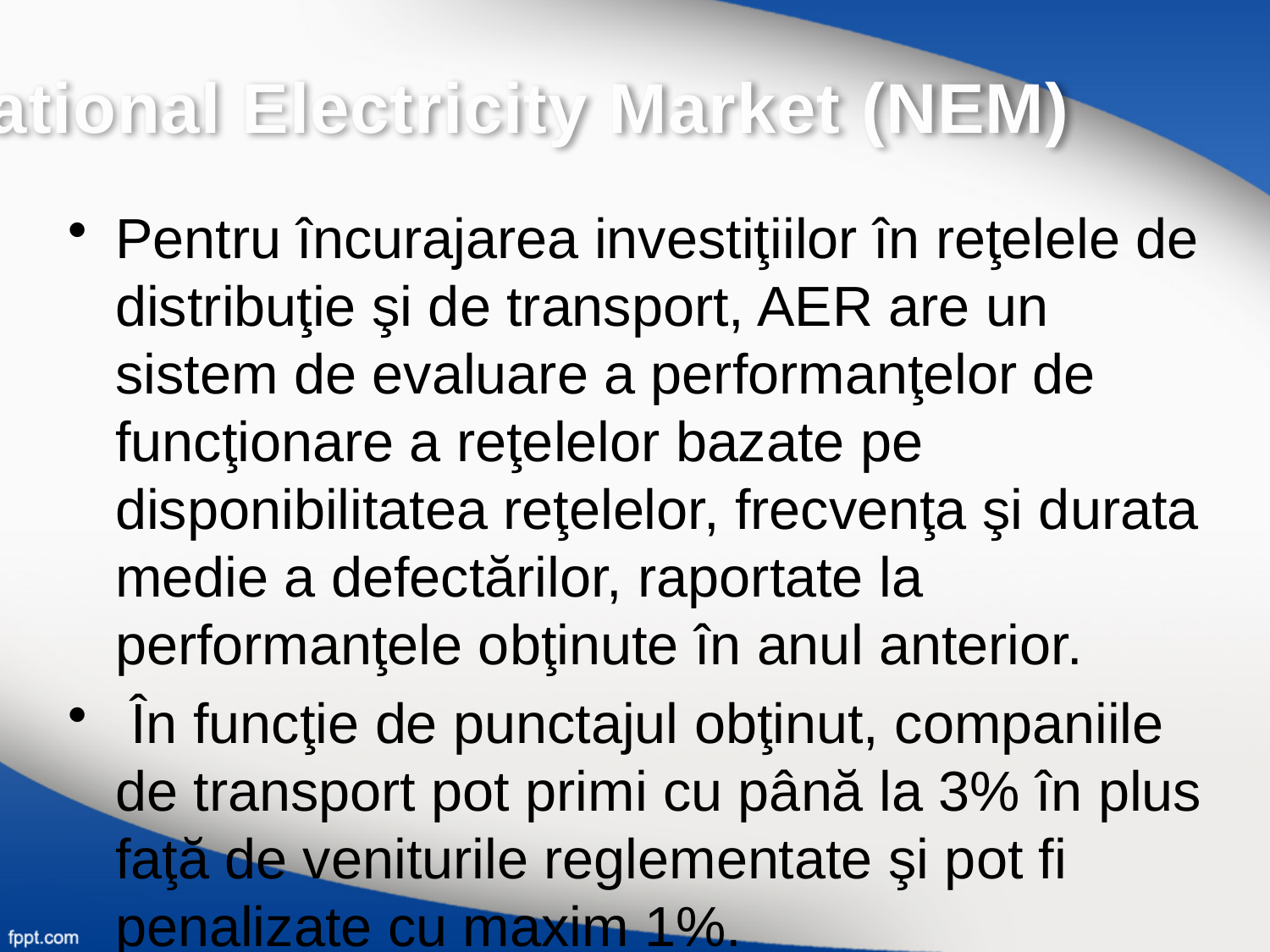

National Electricity Market (NEM)
Pentru încurajarea investiţiilor în reţelele de distribuţie şi de transport, AER are un sistem de evaluare a performanţelor de funcţionare a reţelelor bazate pe disponibilitatea reţelelor, frecvenţa şi durata medie a defectărilor, raportate la performanţele obţinute în anul anterior.
 În funcţie de punctajul obţinut, companiile de transport pot primi cu până la 3% în plus faţă de veniturile reglementate şi pot fi penalizate cu maxim 1%.
 În reţelele de distribuţie, bonusurile sau penalităţile pot varia până la 5%.